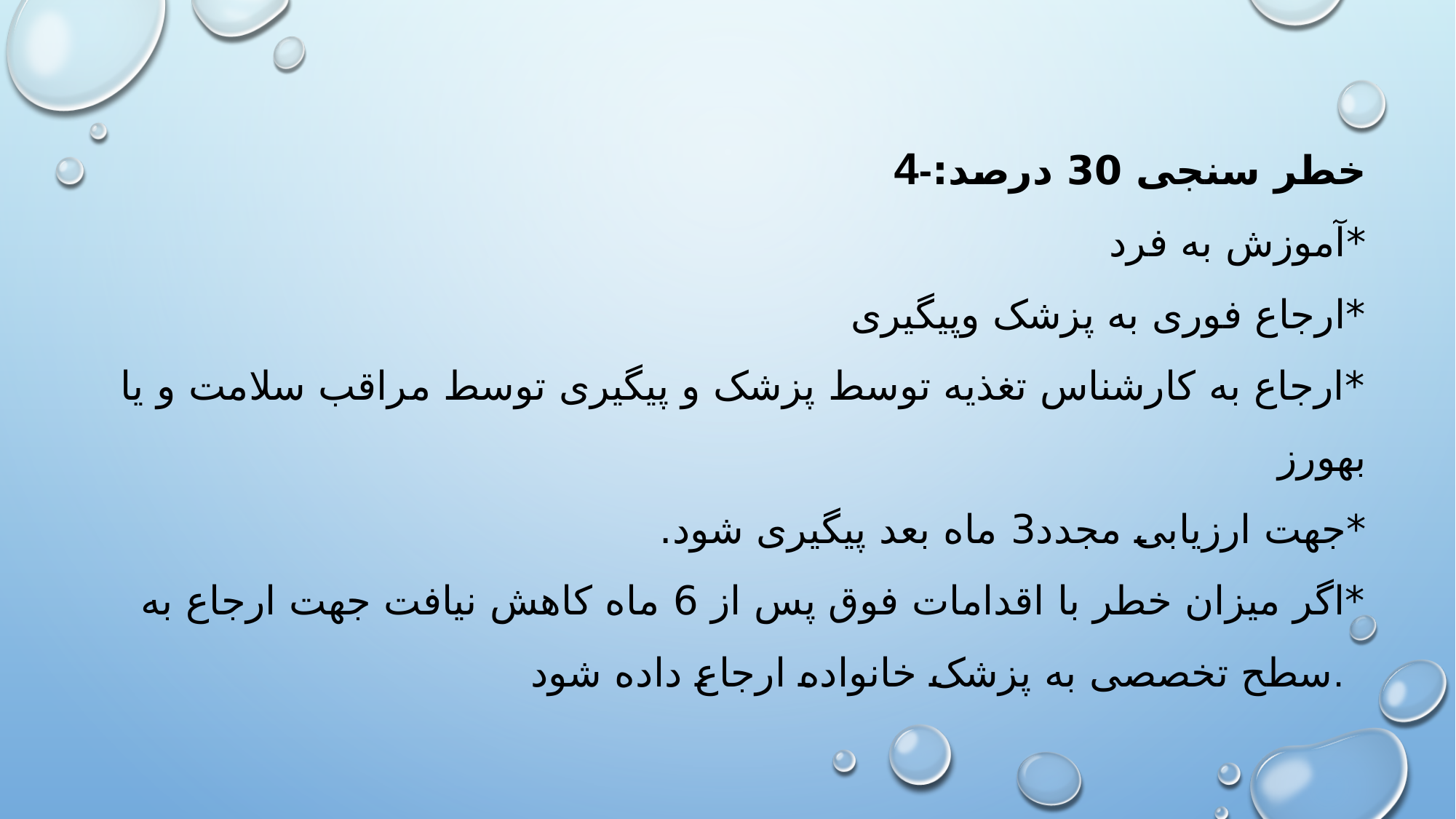

# 4-خطر سنجی 30 درصد: *آموزش به فرد *ارجاع فوری به پزشک وپیگیری *ارجاع به کارشناس تغذیه توسط پزشک و پیگیری توسط مراقب سلامت و یا بهورز *جهت ارزیابی مجدد3 ماه بعد پیگیری شود. *اگر میزان خطر با اقدامات فوق پس از 6 ماه کاهش نیافت جهت ارجاع به سطح تخصصی به پزشک خانواده ارجاع داده شود.